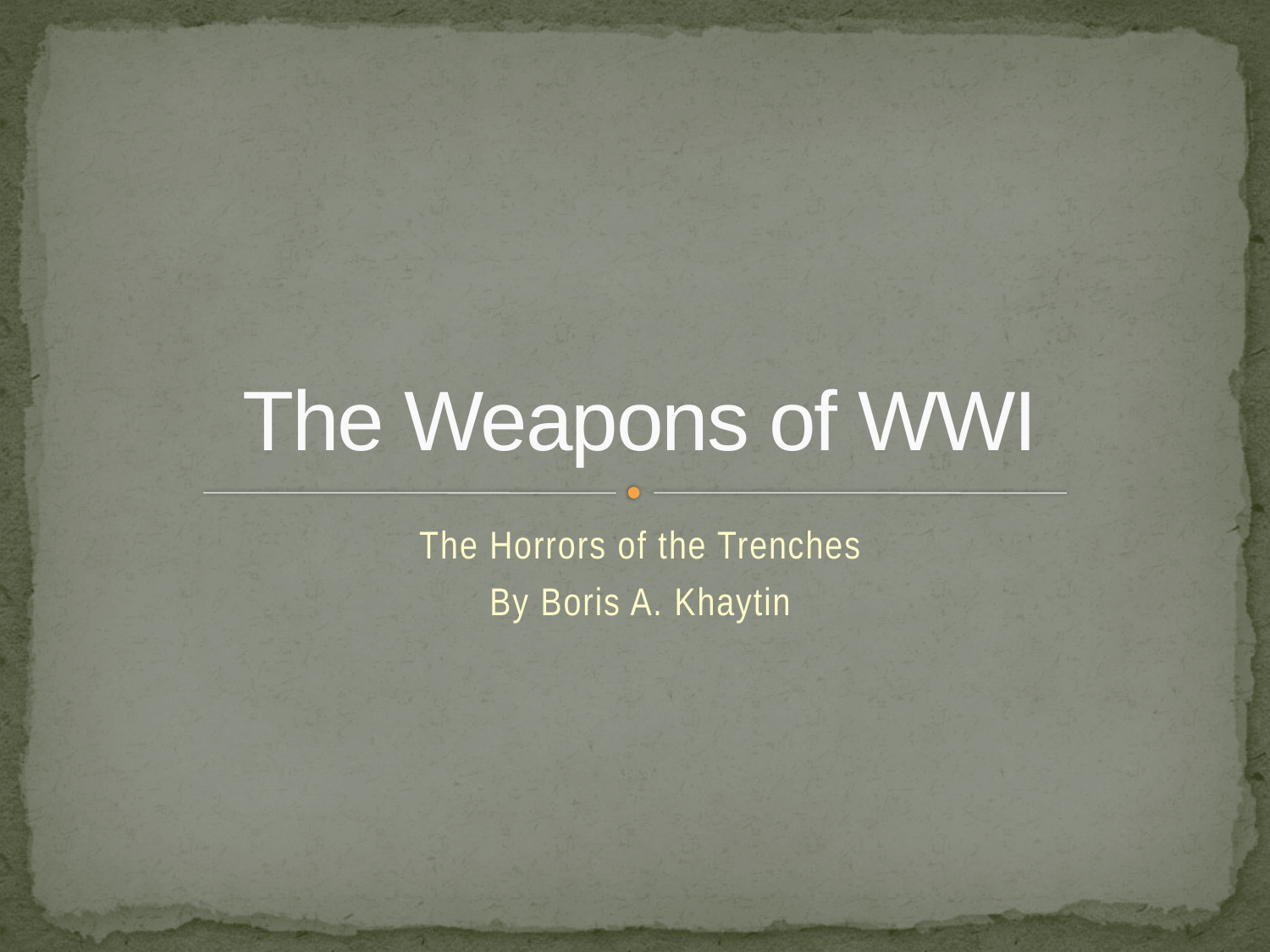

# The Weapons of WWI
The Horrors of the Trenches
By Boris A. Khaytin